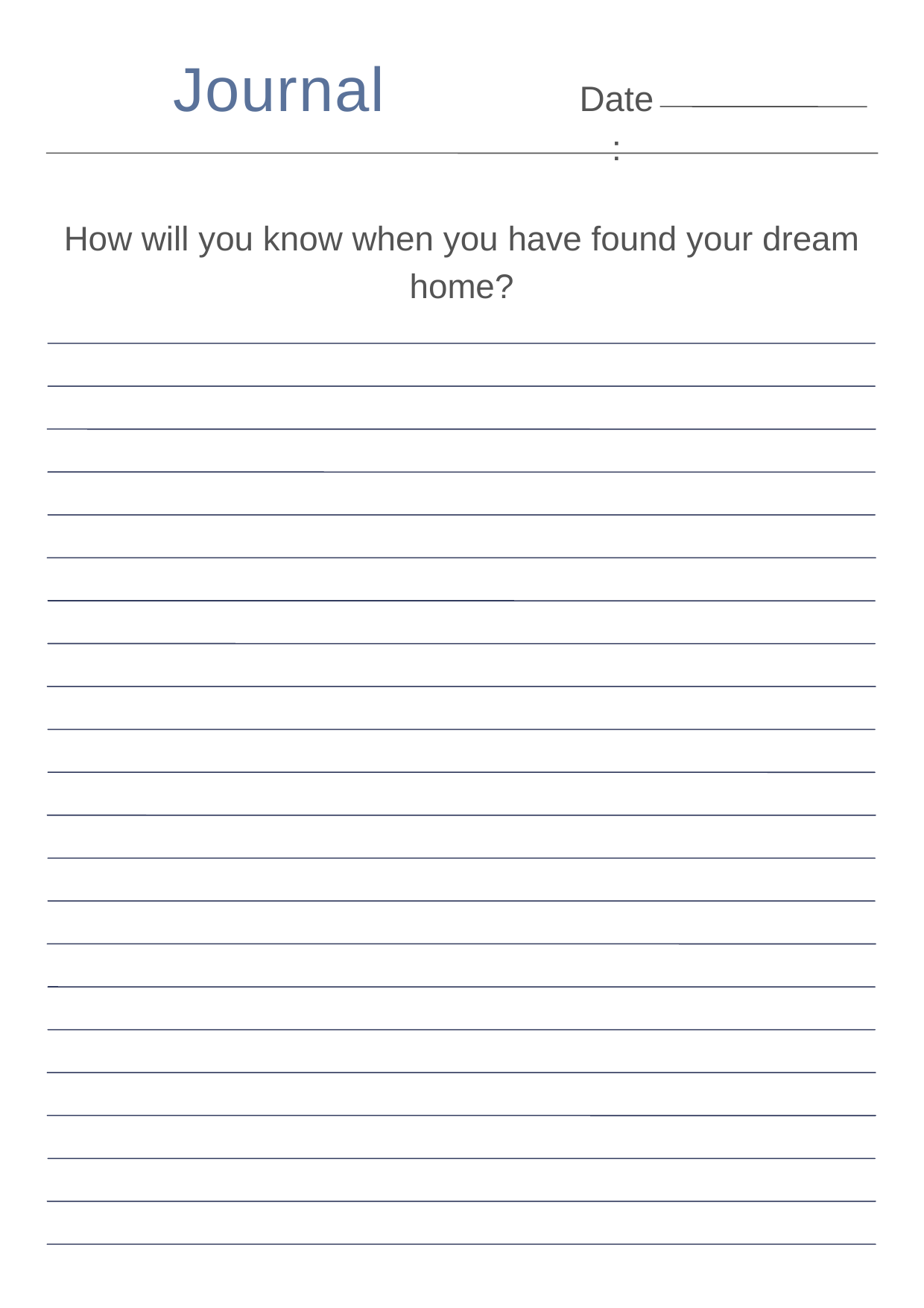

Journal
Date:

How will you know when you have found your dream home?